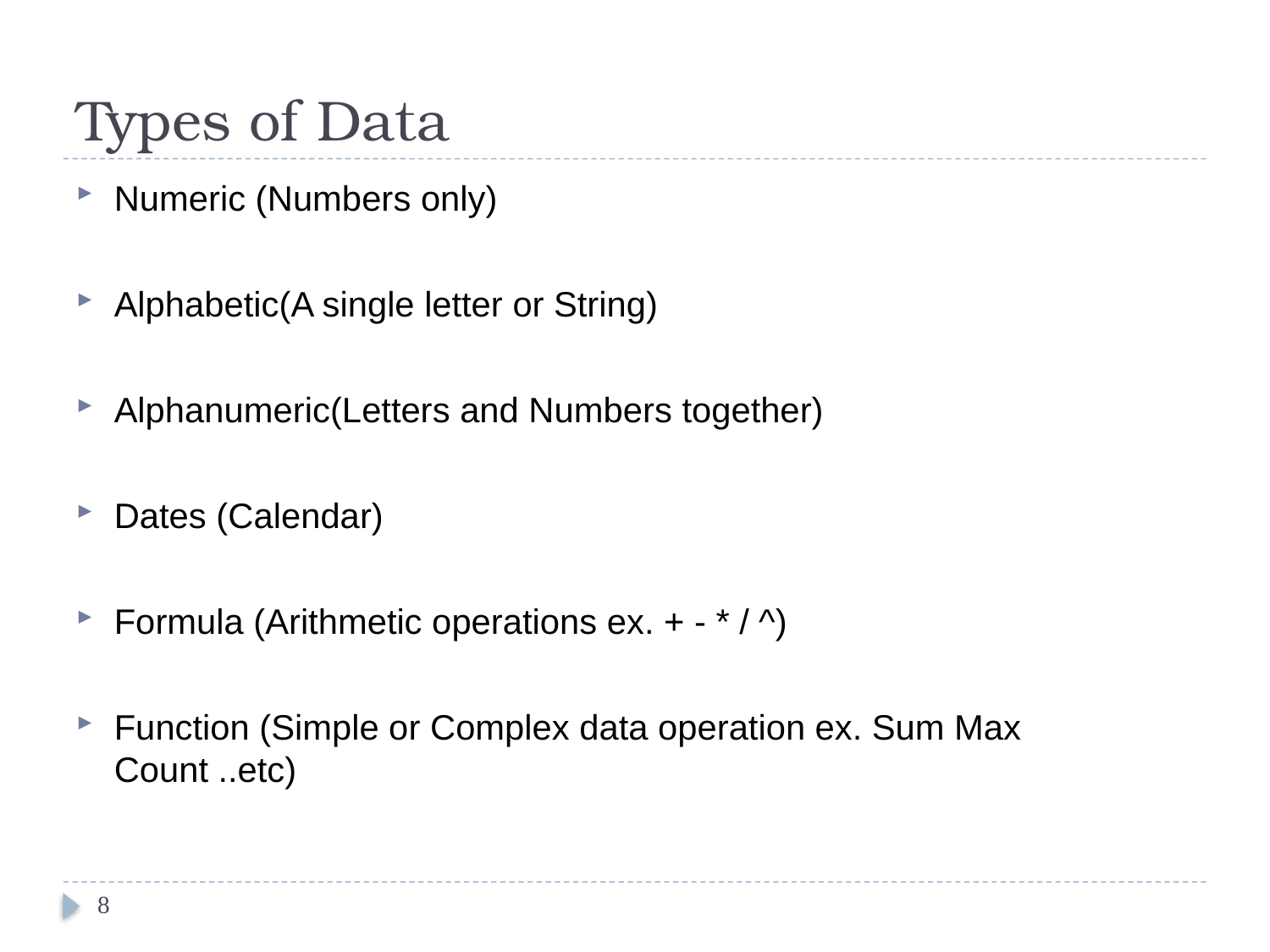

# Types of Data
Numeric (Numbers only)

Alphabetic(A single letter or String)

Alphanumeric(Letters and Numbers together)

Dates (Calendar)

Formula (Arithmetic operations ex. + - * / ^)

Function (Simple or Complex data operation ex. Sum Max Count ..etc)
8